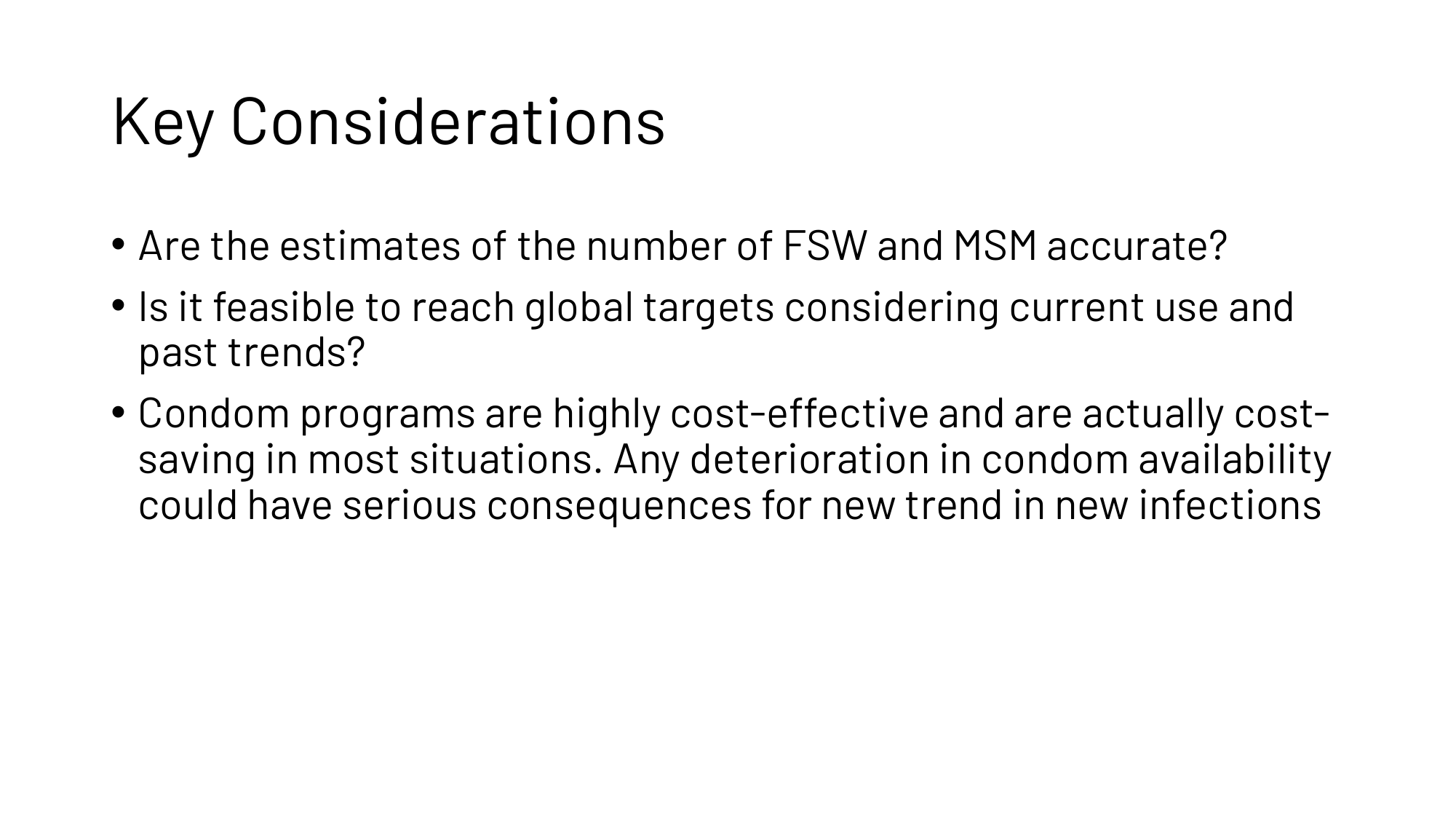

# Key Considerations
Are the estimates of the number of FSW and MSM accurate?
Is it feasible to reach global targets considering current use and past trends?
Condom programs are highly cost-effective and are actually cost-saving in most situations. Any deterioration in condom availability could have serious consequences for new trend in new infections